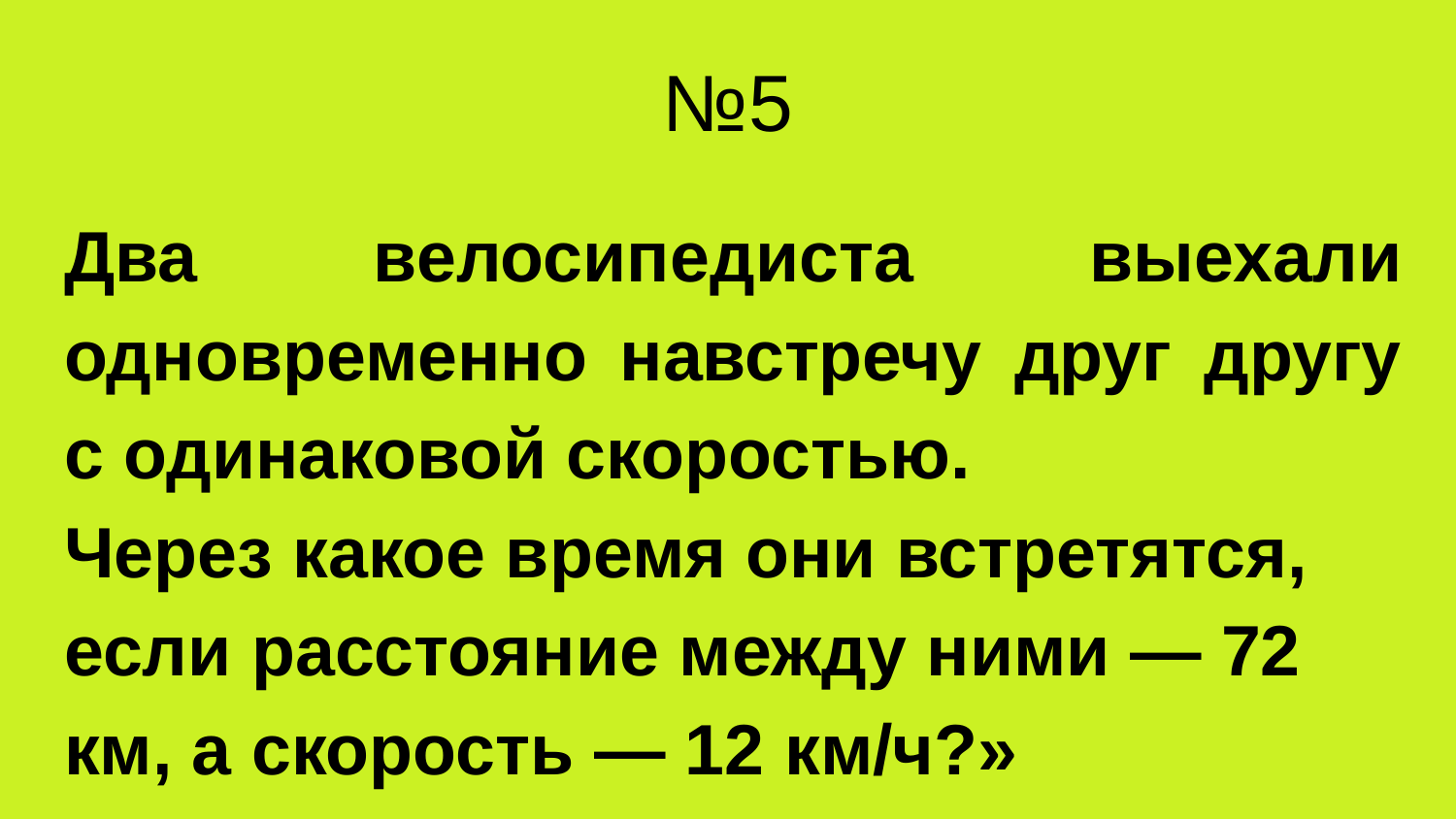

# №5
Два велосипедиста выехали одновременно навстречу друг другу с одинаковой скоростью.
Через какое время они встретятся, если расстояние между ними — 72 км, а скорость — 12 км/ч?»